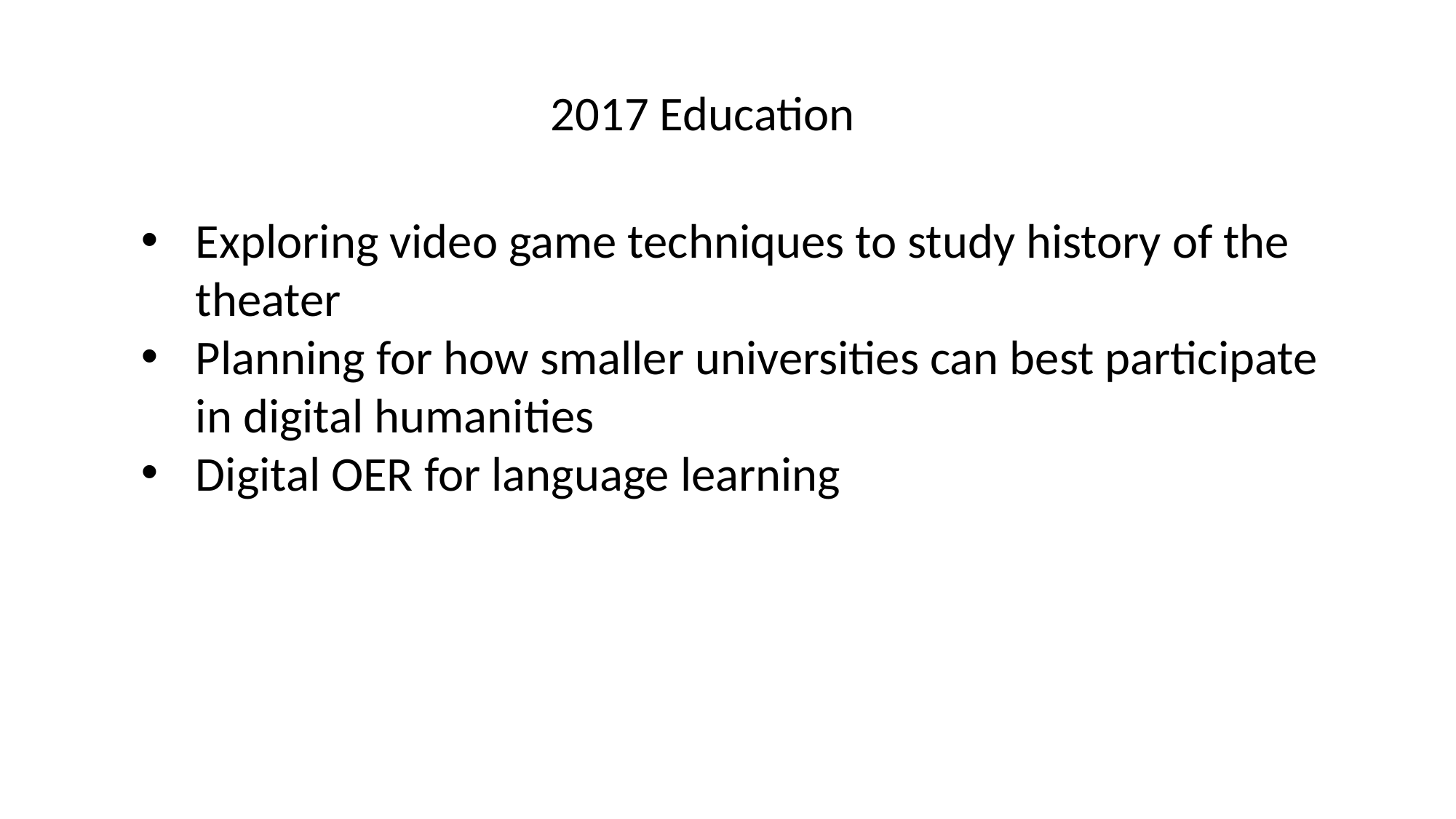

2017 Education
Exploring video game techniques to study history of the theater
Planning for how smaller universities can best participate in digital humanities
Digital OER for language learning